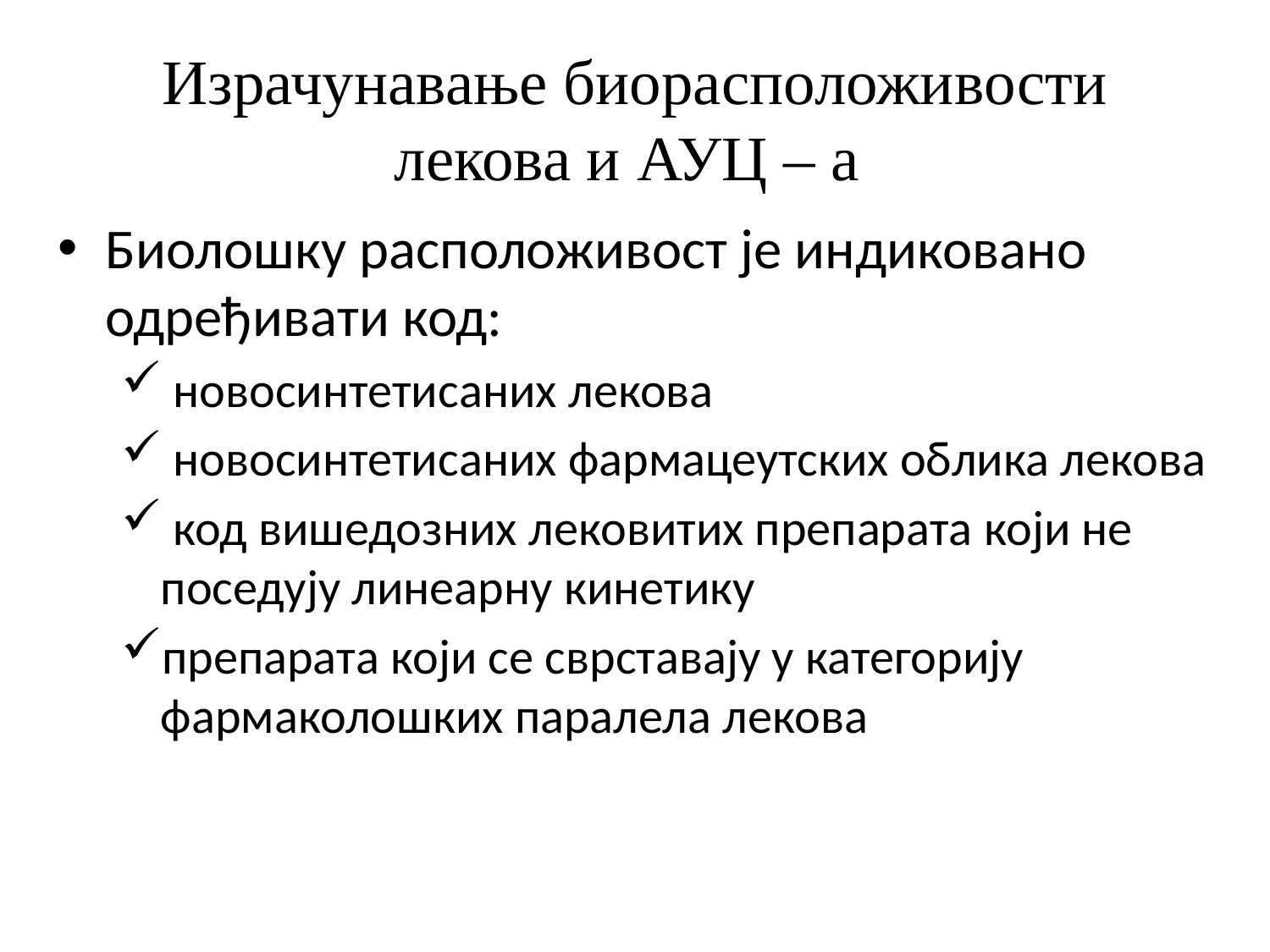

# Израчунавање биорасположивости лекова и АУЦ – а
Биолошку расположивост је индиковано одређивати код:
 новосинтетисаних лекова
 новосинтетисаних фармацеутских облика лекова
 код вишедозних лековитих препарата који не поседују линеарну кинетику
препарата који се сврставају у категорију фармаколошких паралела лекова